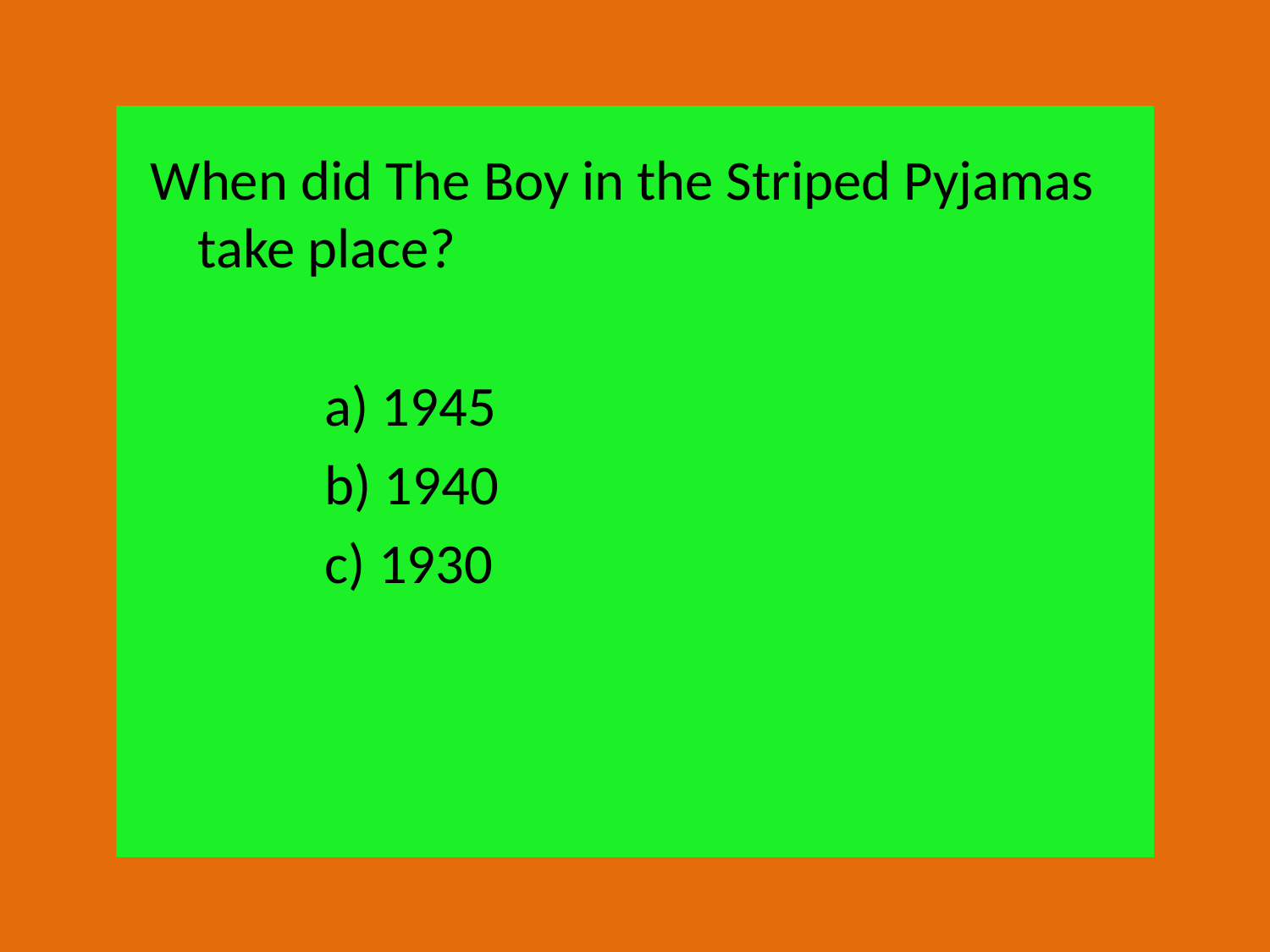

When did The Boy in the Striped Pyjamas take place?

		a) 1945
		b) 1940
		c) 1930